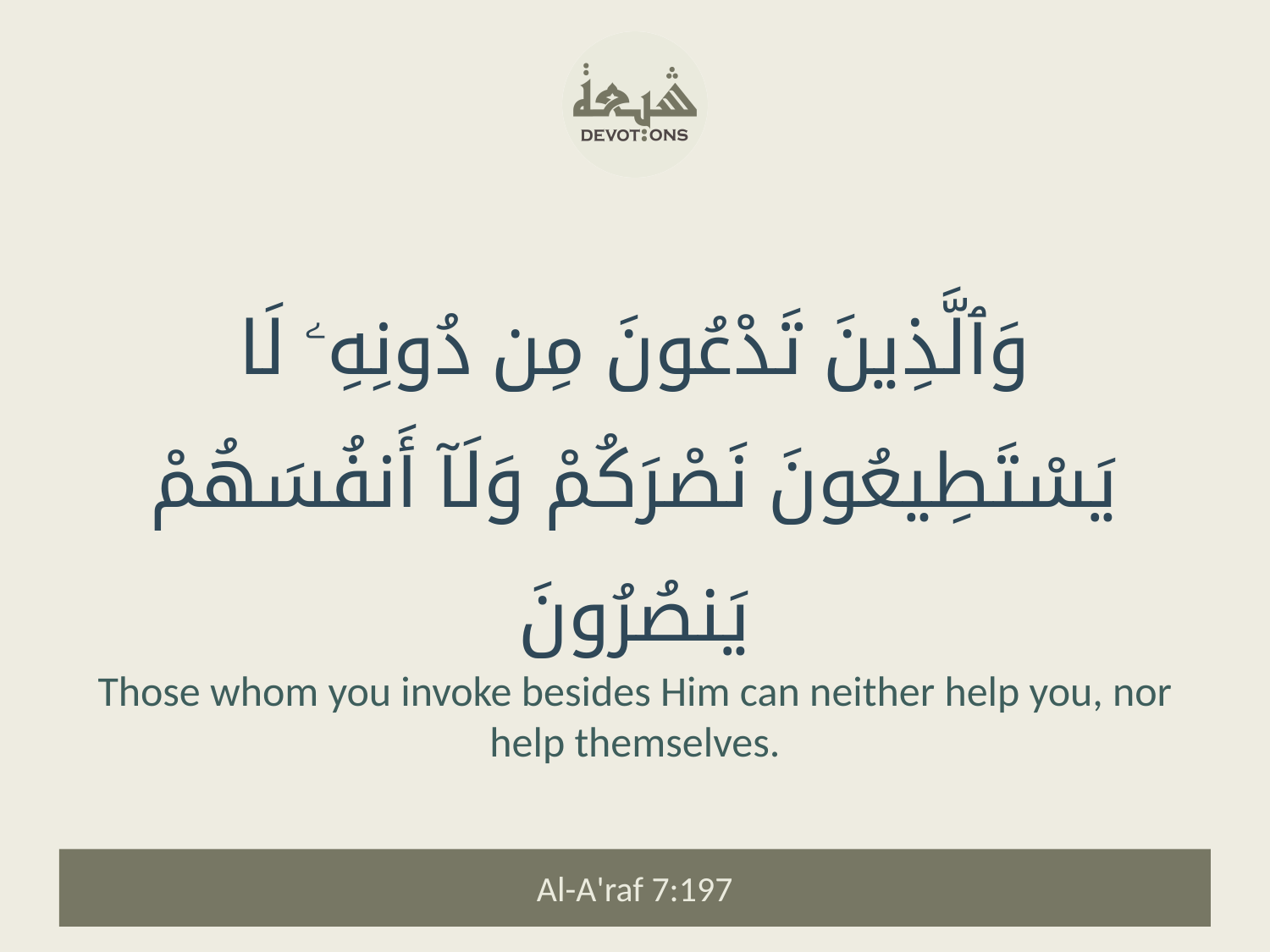

وَٱلَّذِينَ تَدْعُونَ مِن دُونِهِۦ لَا يَسْتَطِيعُونَ نَصْرَكُمْ وَلَآ أَنفُسَهُمْ يَنصُرُونَ
Those whom you invoke besides Him can neither help you, nor help themselves.
Al-A'raf 7:197